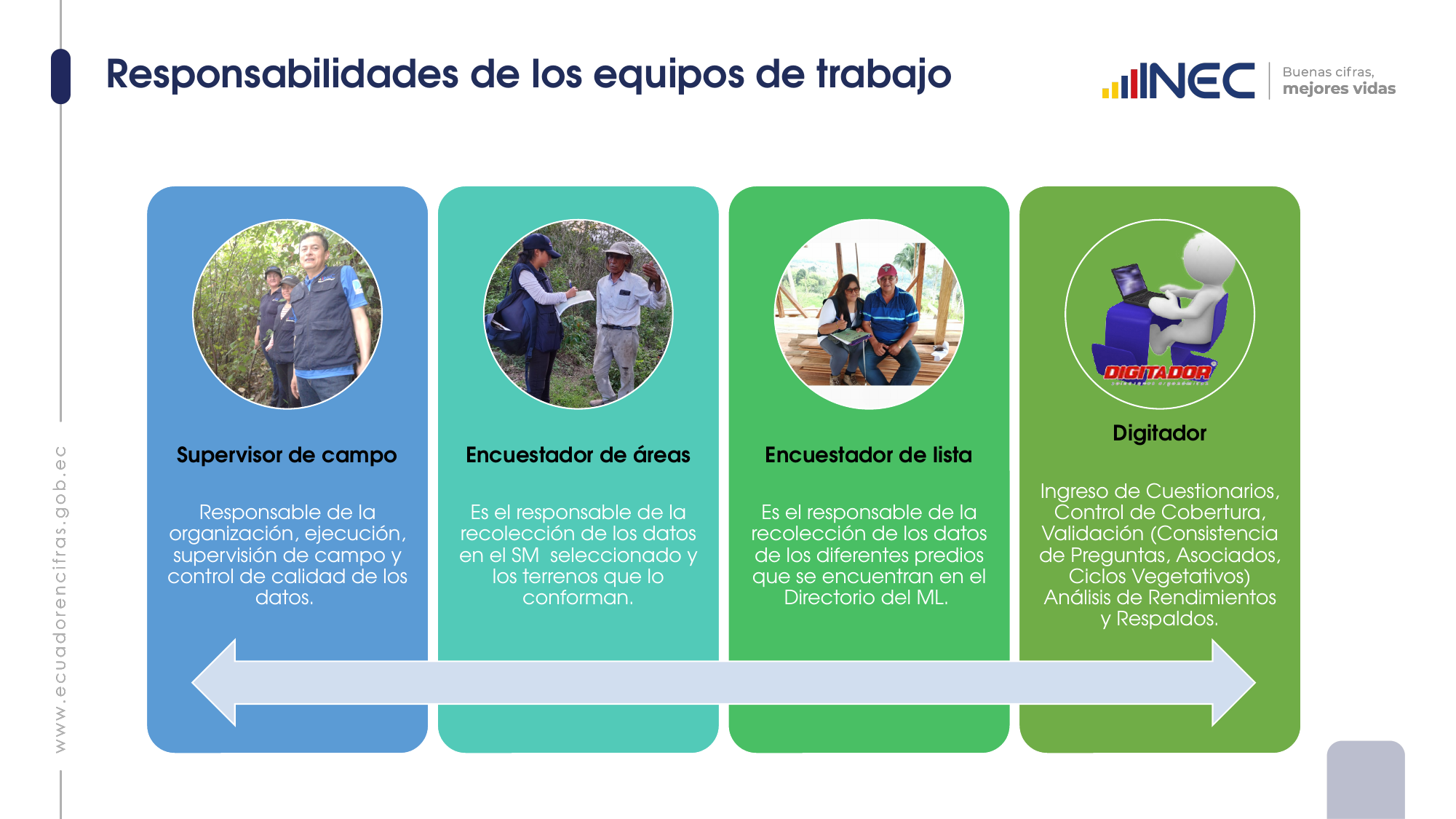

# Responsabilidades de los equipos de trabajo
Supervisor de campo

Responsable de la organización, ejecución, supervisión de campo y control de calidad de los datos.
Encuestador de áreas

Es el responsable de la recolección de los datos en el SM  seleccionado y los terrenos que lo conforman.
Encuestador de lista

Es el responsable de la recolección de los datos de los diferentes predios que se encuentran en el Directorio del ML.
Digitador

Ingreso de Cuestionarios, Control de Cobertura, Validación (Consistencia de Preguntas, Asociados, Ciclos Vegetativos) Análisis de Rendimientos y Respaldos.